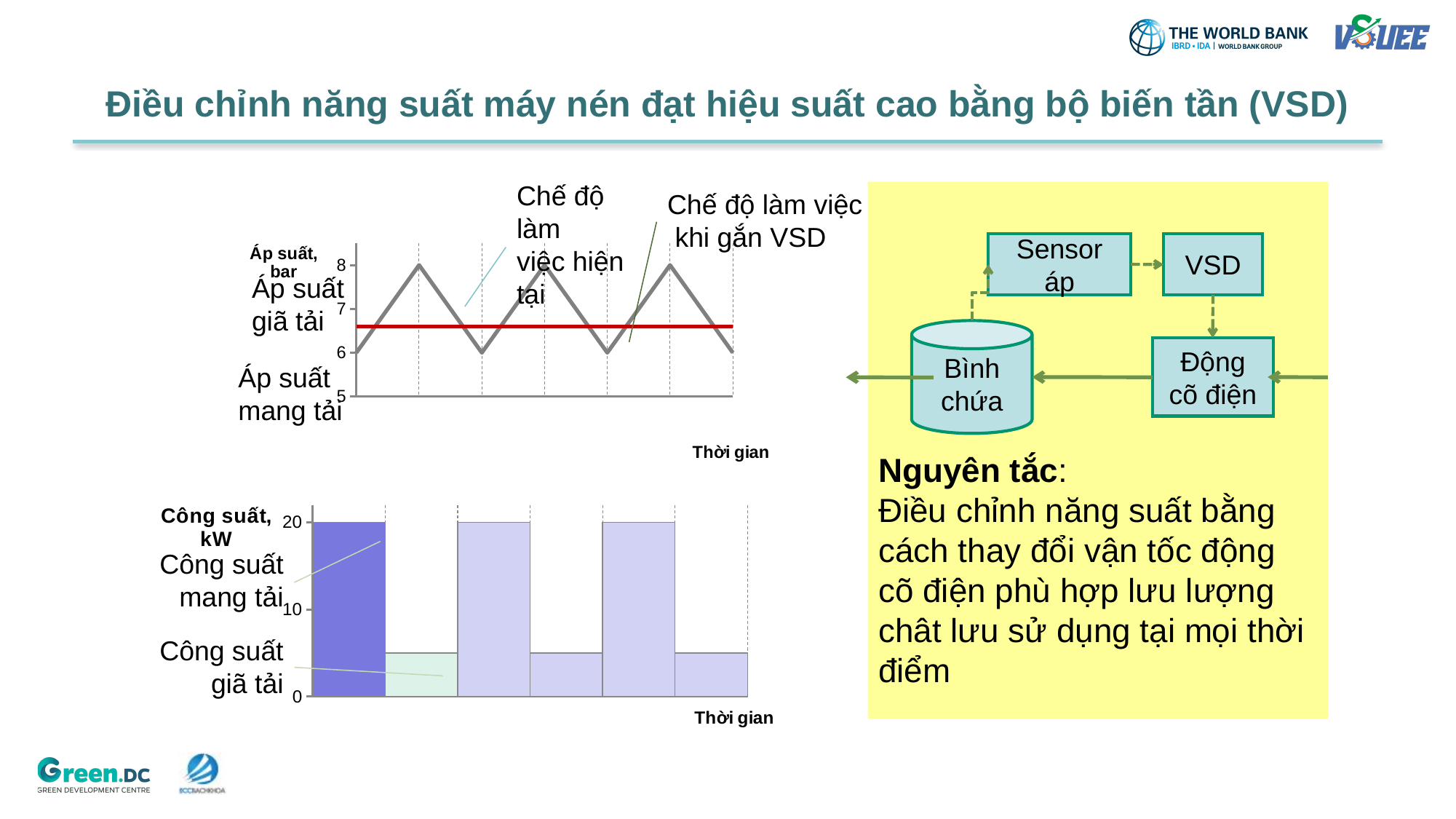

# Điều chỉnh năng suất máy nén đạt hiệu suất cao bằng bộ biến tần (VSD)
Chế độ làm
việc hiện tại
Chế độ làm việc
 khi gắn VSD

### Chart

| Category |  |  |
|---|---|---|
Áp suất giã tải
Áp suất mang tải

Nguyên tắc:
Điều chỉnh năng suất bằng cách thay đổi vận tốc động cõ điện phù hợp lưu lượng chât lưu sử dụng tại mọi thời điểm
Sensor áp
VSD
Bình chứa
Động cõ điện

### Chart

| Category |  |
|---|---|
Công suất mang tải
Công suất giã tải